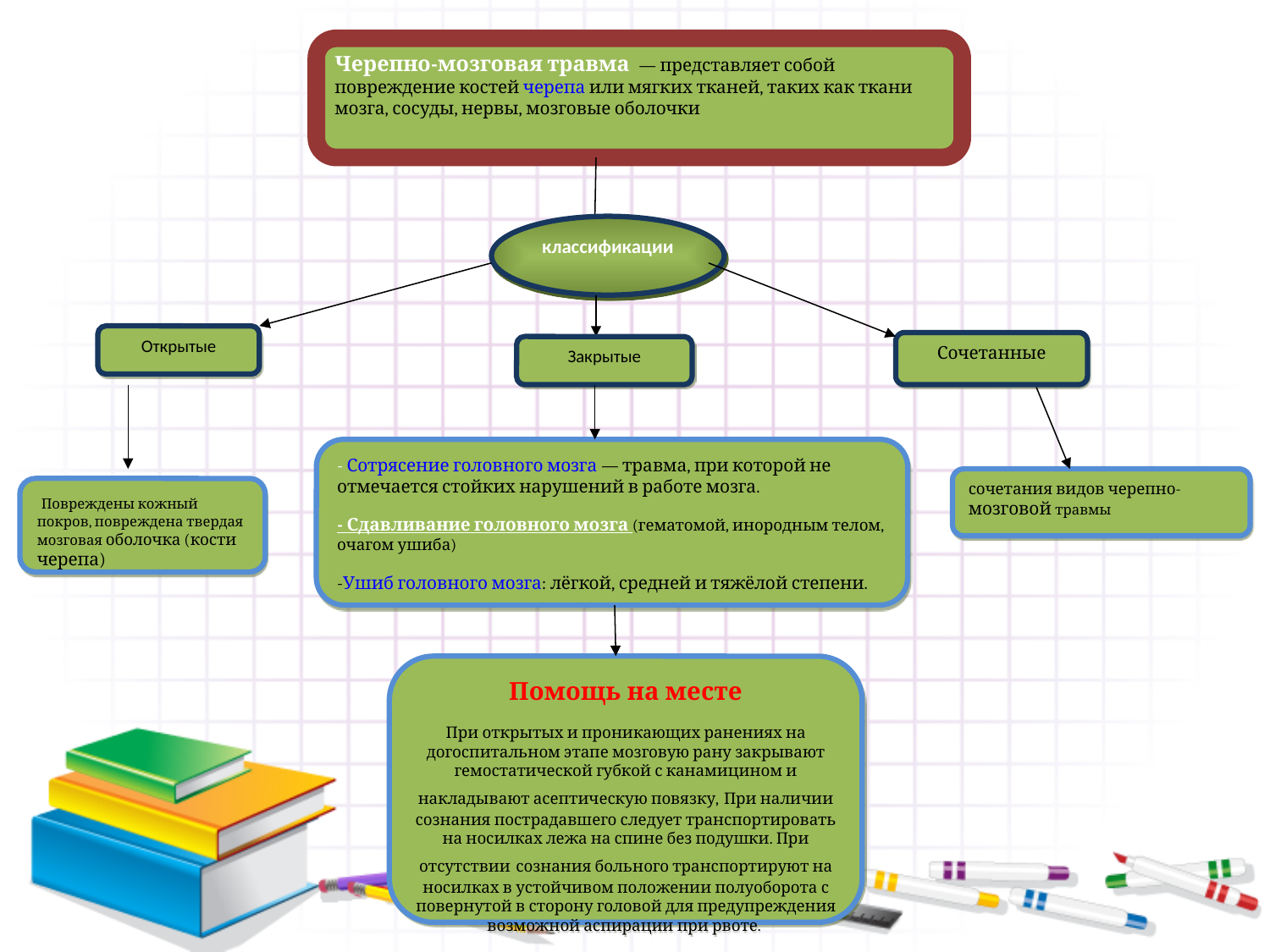

Черепно-мозговая травма  — представляет собой повреждение костей черепа или мягких тканей, таких как ткани мозга, сосуды, нервы, мозговые оболочки
классификации
Открытые
Сочетанные

Закрытые
- Сотрясение головного мозга — травма, при которой не отмечается стойких нарушений в работе мозга.
- Сдавливание головного мозга (гематомой, инородным телом, очагом ушиба)
-Ушиб головного мозга: лёгкой, средней и тяжёлой степени.

сочетания видов черепно-мозговой травмы
 Повреждены кожный покров, повреждена твердая мозговая оболочка (кости черепа)
Помощь на месте
При открытых и проникающих ранениях на догоспитальном этапе мозговую рану закрывают гемостатической губкой с канамицином и накладывают асептическую повязку, При наличии сознания пострадавшего следует транспортировать на носилках лежа на спине без подушки. При отсутствии сознания больного транспортируют на носилках в устойчивом положении полуоборота с повернутой в сторону головой для предупреждения возможной аспирации при рвоте.